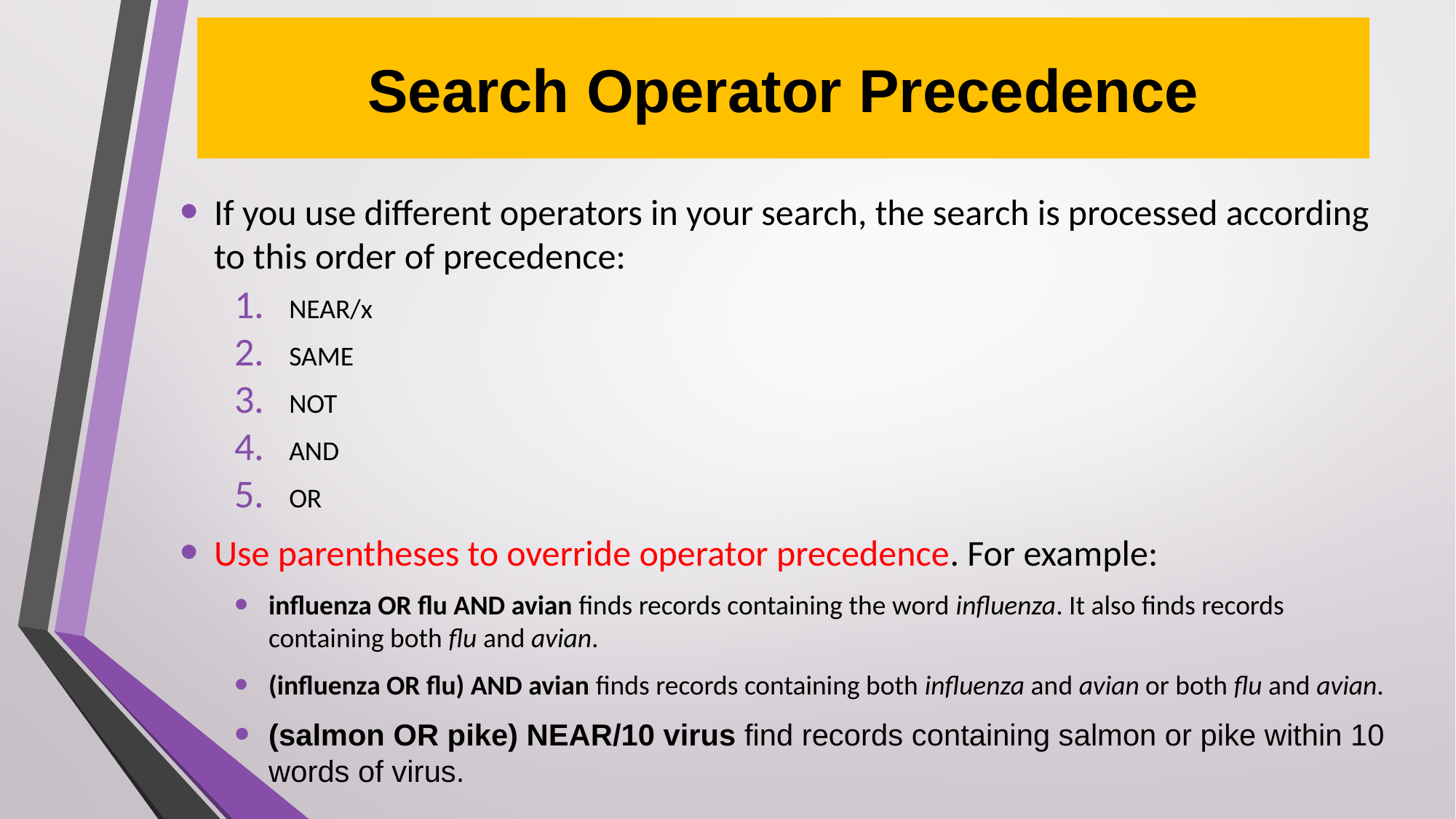

# Search Operator Precedence
If you use different operators in your search, the search is processed according to this order of precedence:
NEAR/x
SAME
NOT
AND
OR
Use parentheses to override operator precedence. For example:
influenza OR flu AND avian finds records containing the word influenza. It also finds records containing both flu and avian.
(influenza OR flu) AND avian finds records containing both influenza and avian or both flu and avian.
(salmon OR pike) NEAR/10 virus find records containing salmon or pike within 10 words of virus.